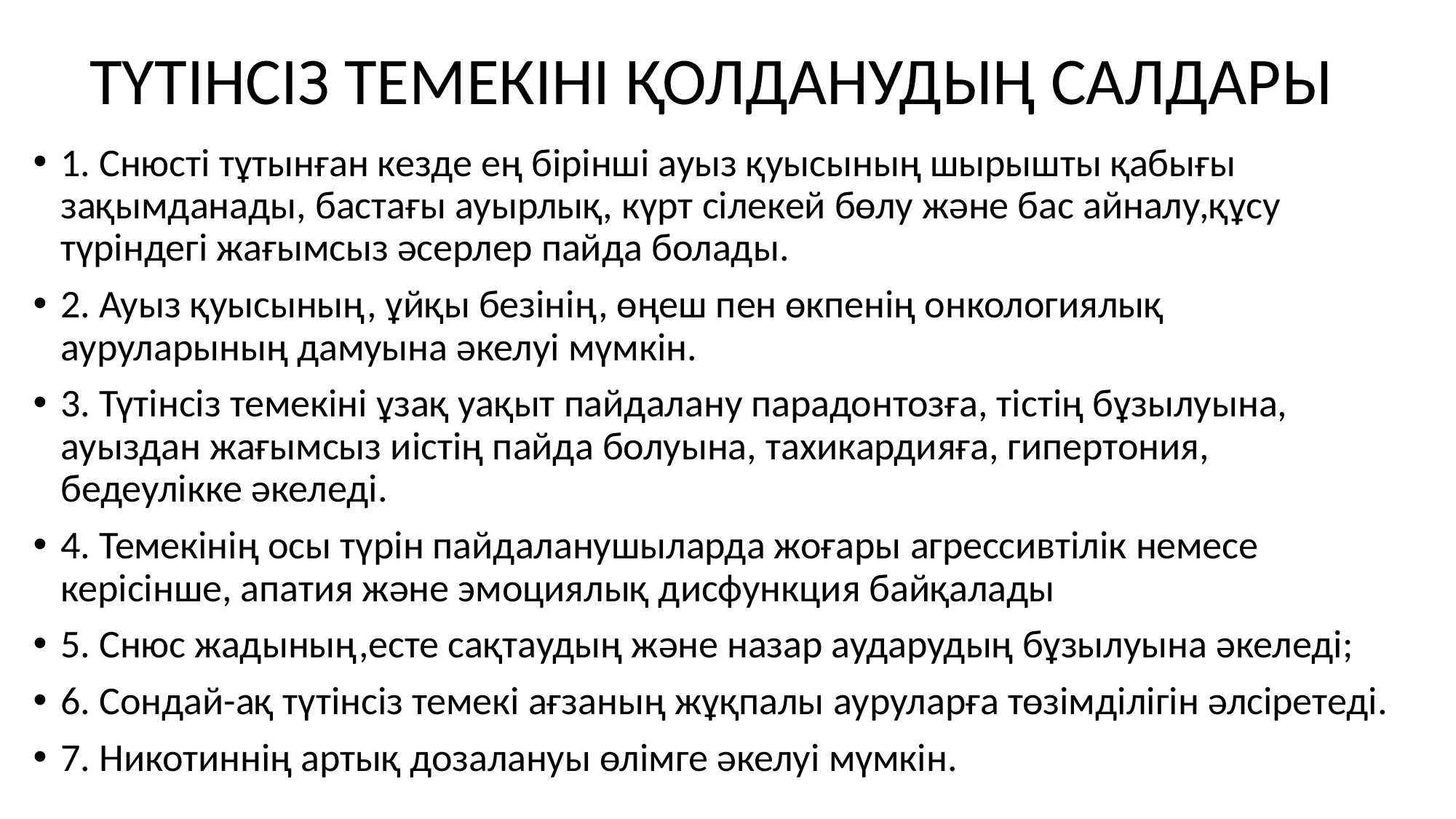

# ТҮТІНСІЗ ТЕМЕКІНІ ҚОЛДАНУДЫҢ САЛДАРЫ
1. Снюсті тұтынған кезде ең бірінші ауыз қуысының шырышты қабығы зақымданады, бастағы ауырлық, күрт сілекей бөлу және бас айналу,құсу түріндегі жағымсыз әсерлер пайда болады.
2. Ауыз қуысының, ұйқы безінің, өңеш пен өкпенің онкологиялық ауруларының дамуына әкелуі мүмкін.
3. Түтінсіз темекіні ұзақ уақыт пайдалану парадонтозға, тістің бұзылуына, ауыздан жағымсыз иістің пайда болуына, тахикардияға, гипертония, бедеулікке әкеледі.
4. Темекінің осы түрін пайдаланушыларда жоғары агрессивтілік немесе керісінше, апатия және эмоциялық дисфункция байқалады
5. Снюс жадының,есте сақтаудың және назар аударудың бұзылуына әкеледі;
6. Сондай-ақ түтінсіз темекі ағзаның жұқпалы ауруларға төзімділігін әлсіретеді.
7. Никотиннің артық дозалануы өлімге әкелуі мүмкін.